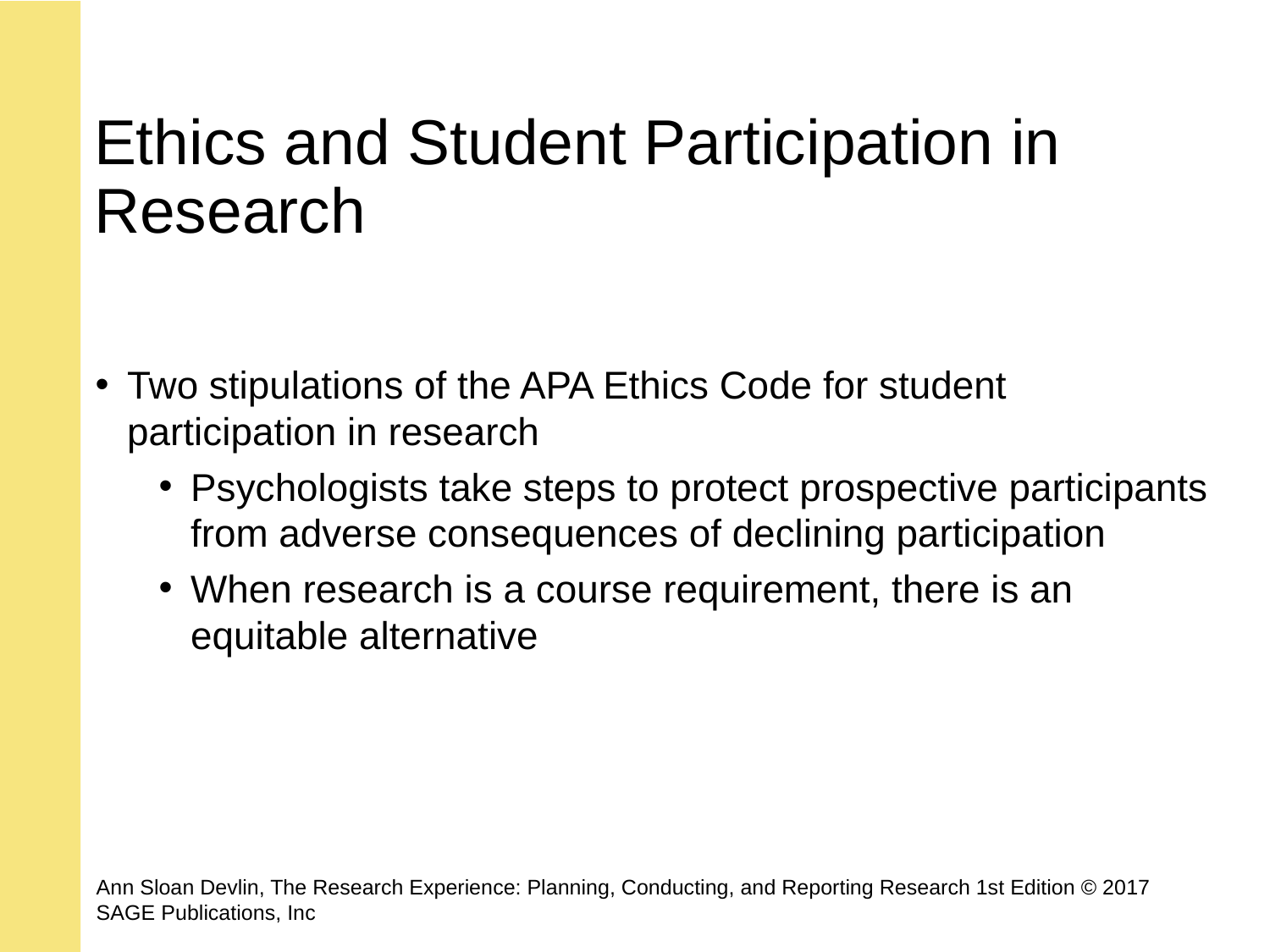

# Ethics and Student Participation in Research
Two stipulations of the APA Ethics Code for student participation in research
Psychologists take steps to protect prospective participants from adverse consequences of declining participation
When research is a course requirement, there is an equitable alternative